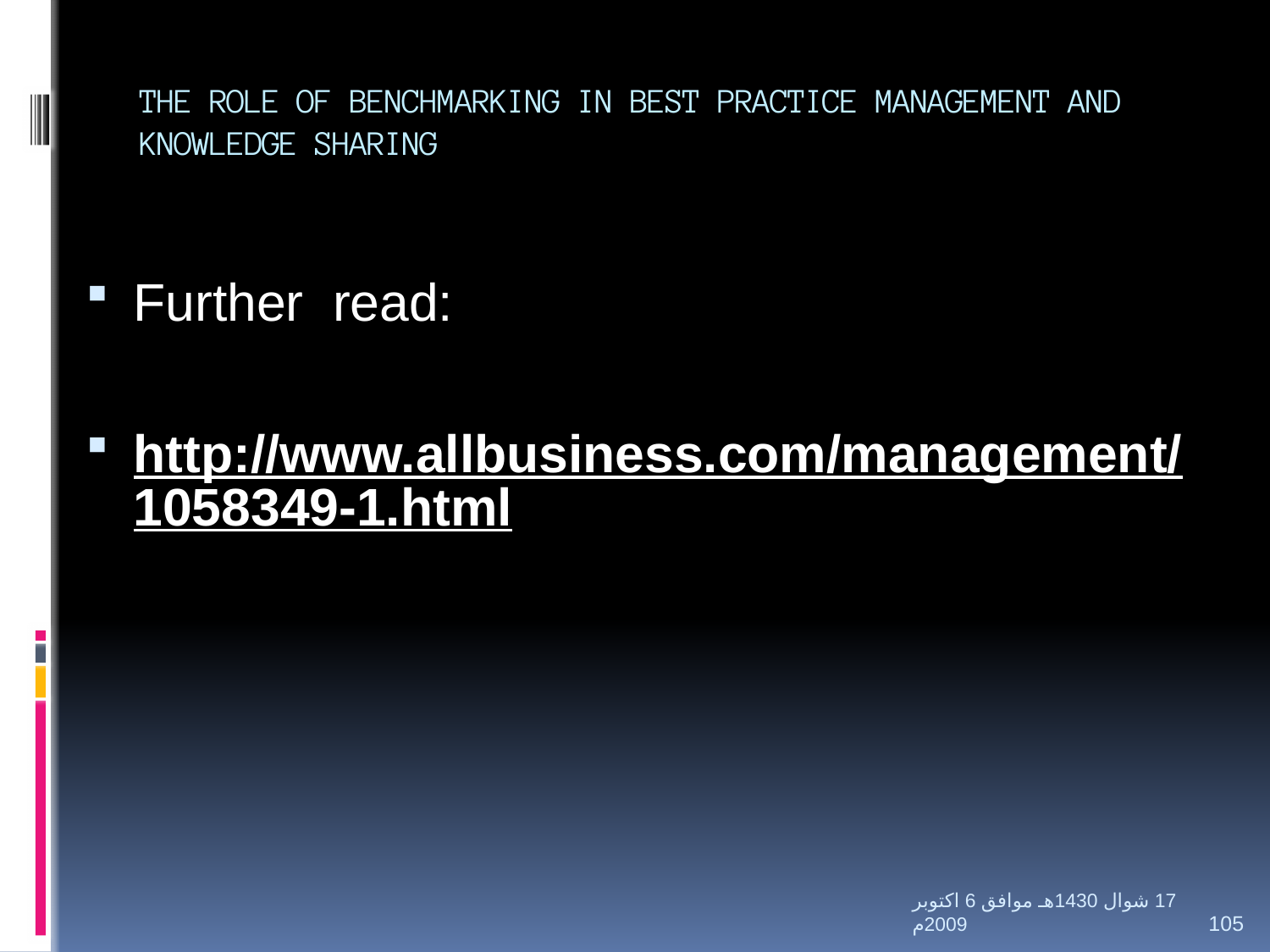

# THE ROLE OF BENCHMARKING IN BEST PRACTICE MANAGEMENT AND KNOWLEDGE SHARING
Further  read:

http://www.allbusiness.com/management/1058349-1.html
17 شوال 1430هـ موافق 6 اكتوبر 2009م
105